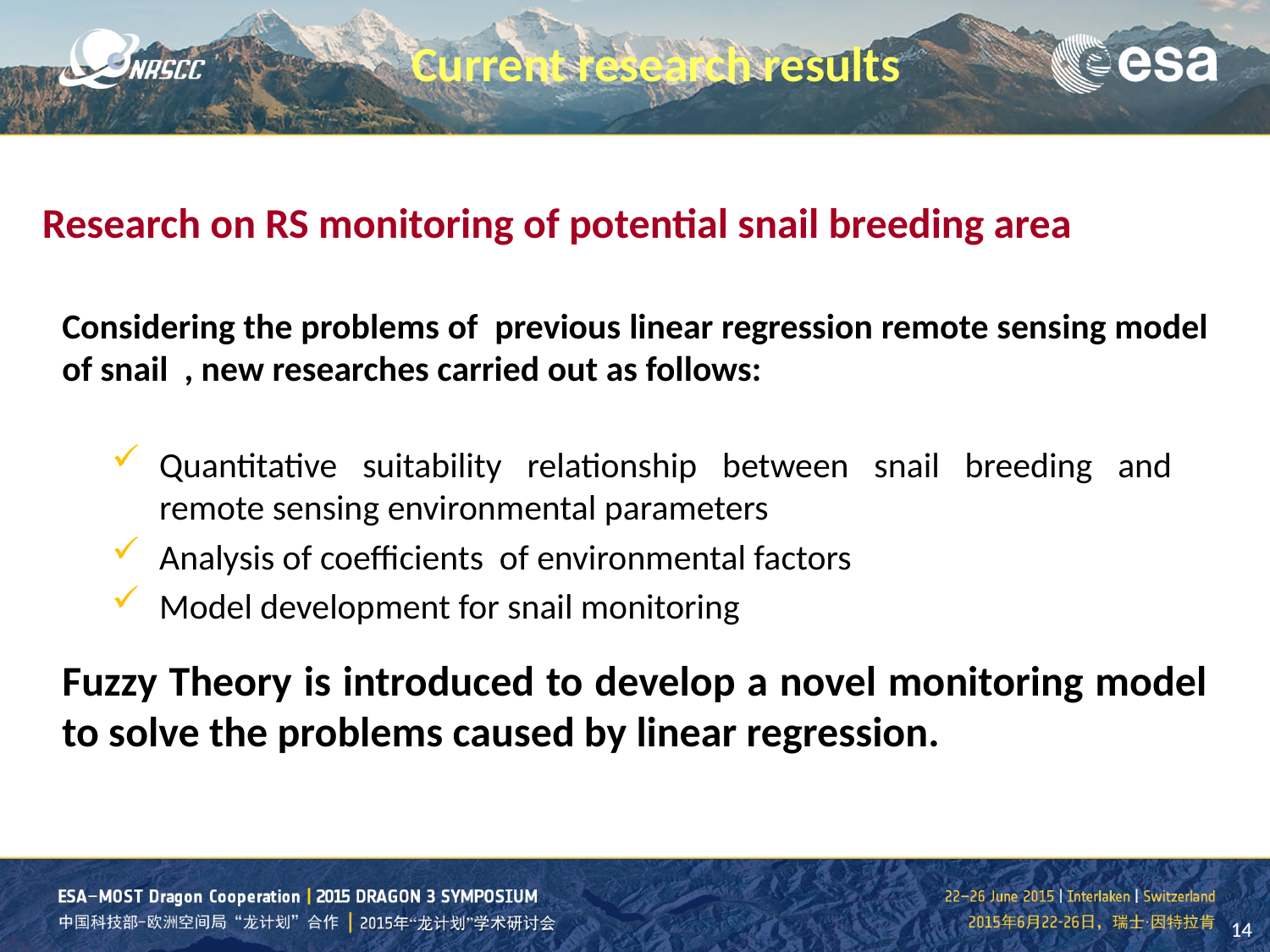

Current research results
Research on RS monitoring of potential snail breeding area
Considering the problems of  previous linear regression remote sensing model of snail  , new researches carried out as follows:
Quantitative suitability relationship between snail breeding and remote sensing environmental parameters
Analysis of coefficients  of environmental factors
Model development for snail monitoring
Fuzzy Theory is introduced to develop a novel monitoring model to solve the problems caused by linear regression.